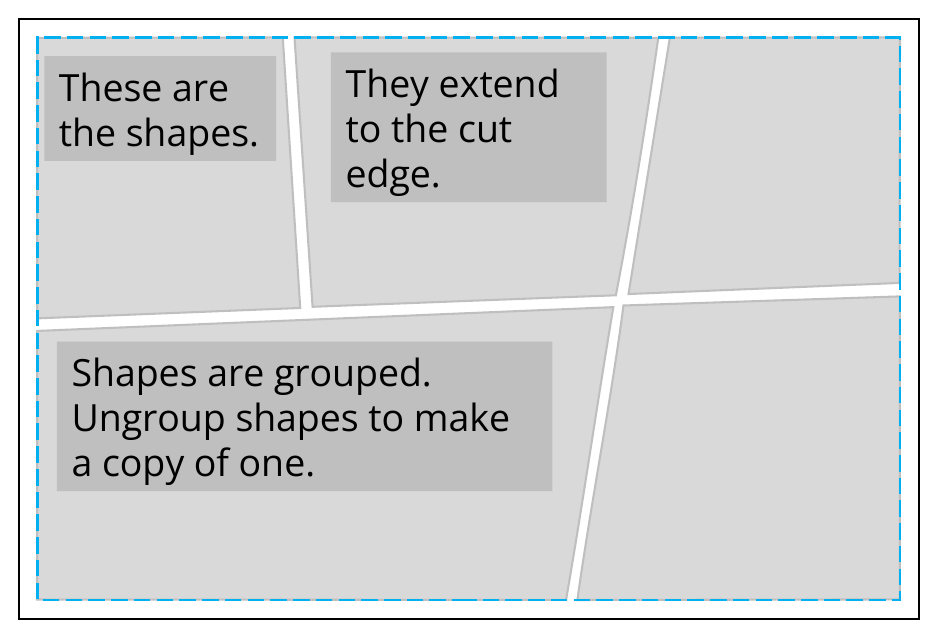

They extend to the cut edge.
These are the shapes.

Shapes are grouped. Ungroup shapes to make a copy of one.